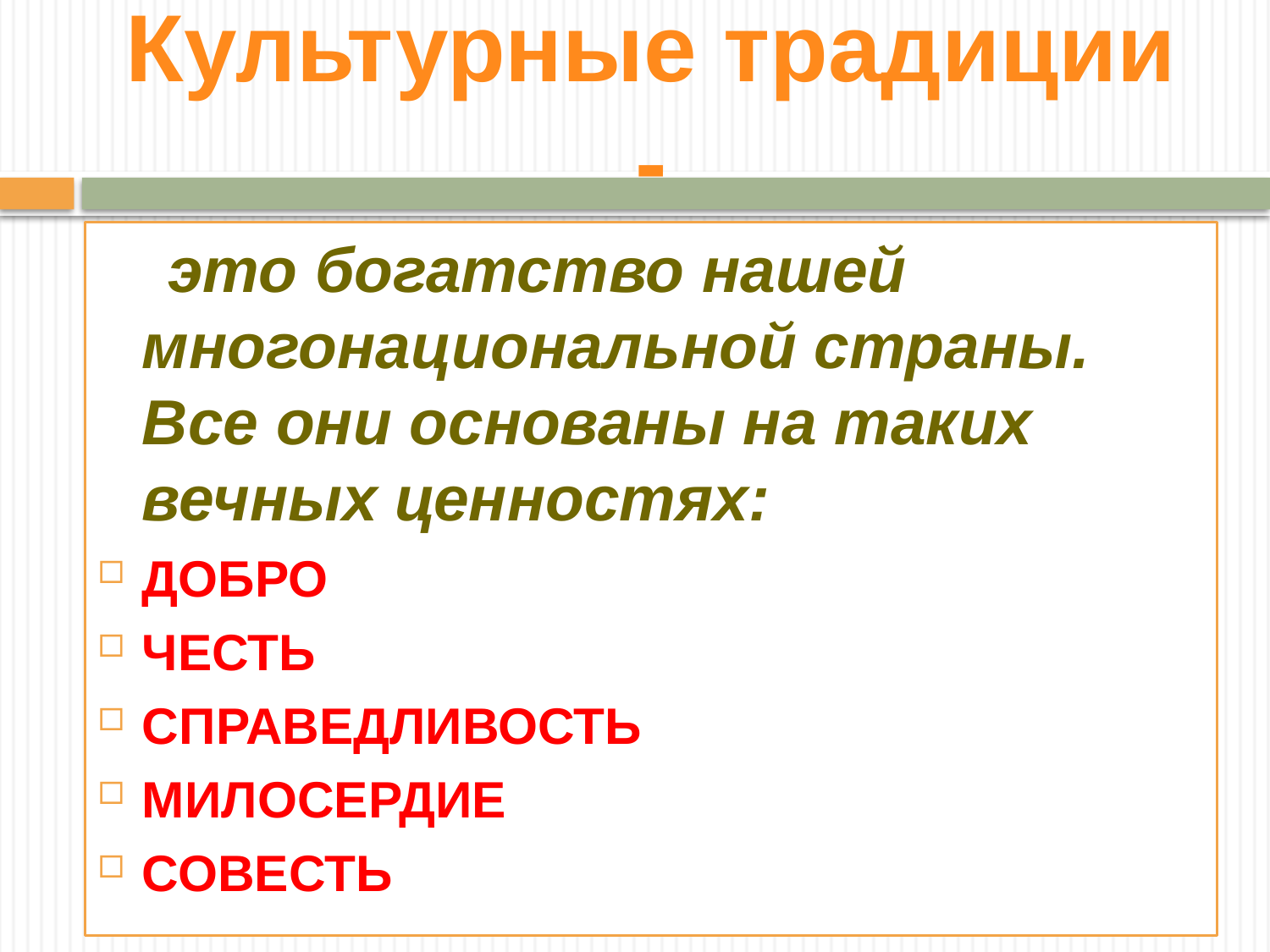

# Культурные традиции -
    это богатство нашей многонациональной страны. Все они основаны на таких вечных ценностях:
ДОБРО
ЧЕСТЬ
СПРАВЕДЛИВОСТЬ
МИЛОСЕРДИЕ
СОВЕСТЬ